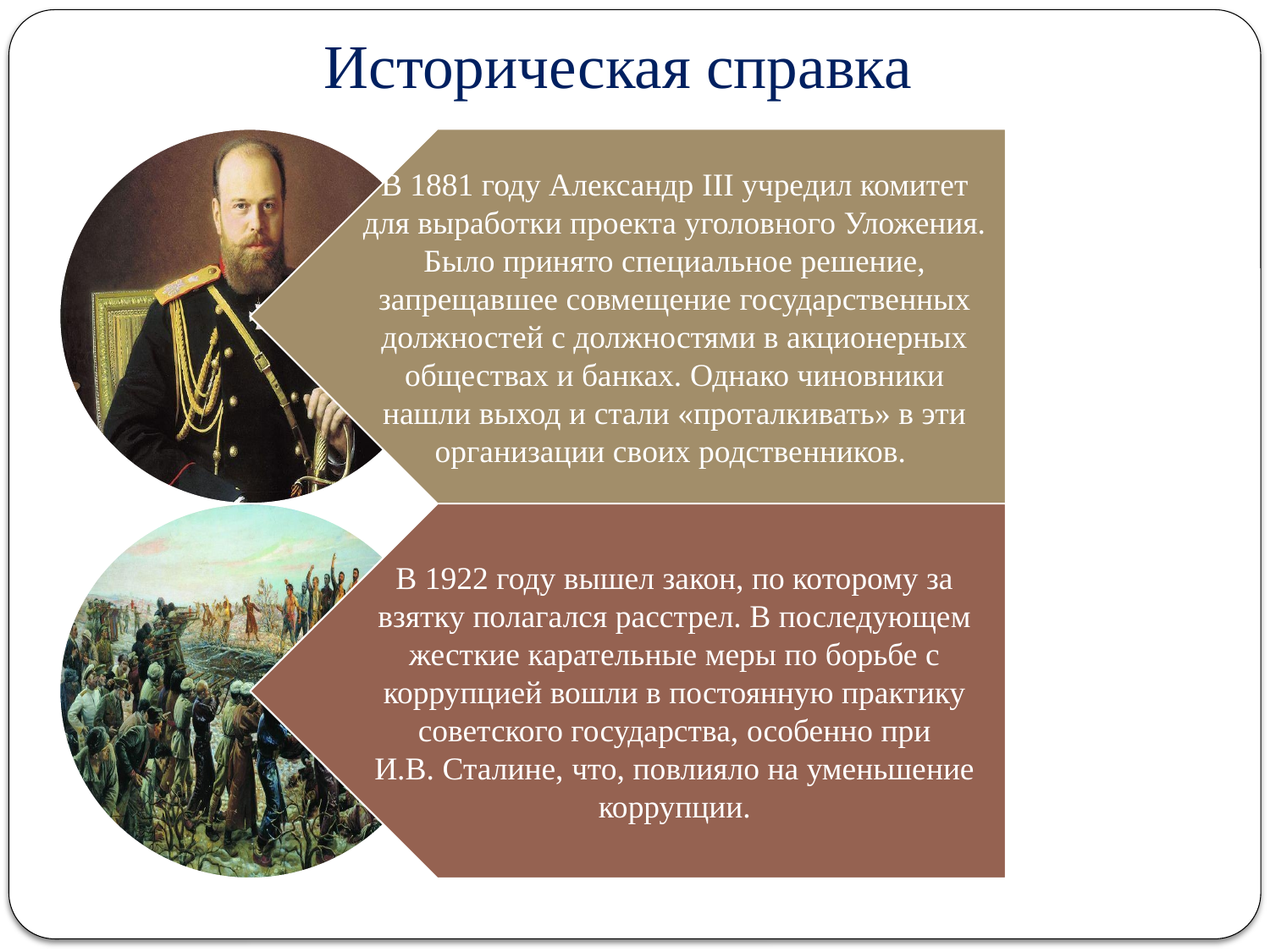

Историческая справка
В 1881 году Александр III учредил комитет для выработки проекта уголовного Уложения. Было принято специальное решение, запрещавшее совмещение государственных должностей с должностями в акционерных обществах и банках. Однако чиновники нашли выход и стали «проталкивать» в эти организации своих родственников.
В 1922 году вышел закон, по которому за взятку полагался расстрел. В последующем жесткие карательные меры по борьбе с коррупцией вошли в постоянную практику советского государства, особенно при И.В. Сталине, что, повлияло на уменьшение коррупции.